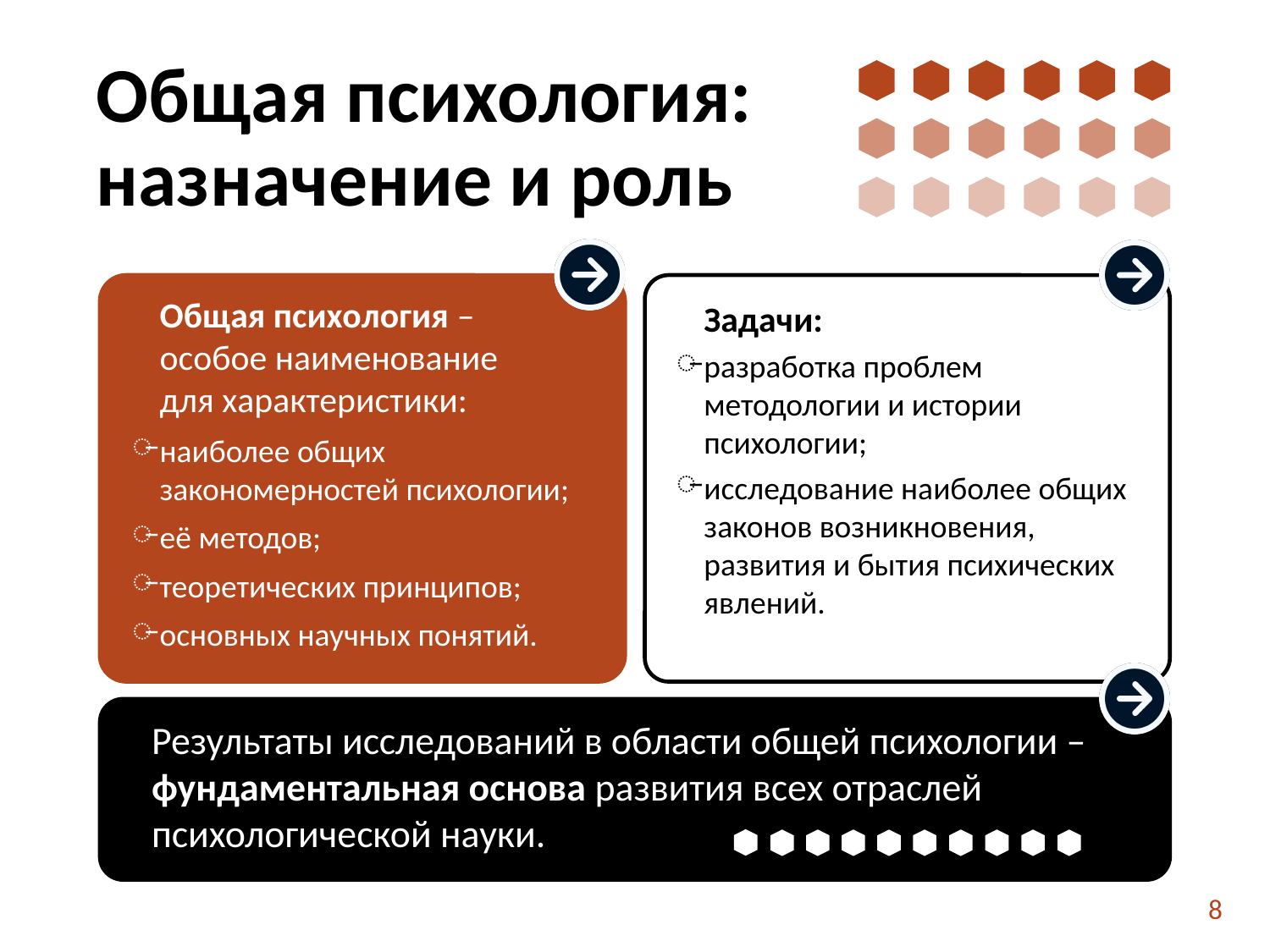

# Общая психология: назначение и роль

Задачи:
разработка проблем методологии и истории психологии;
исследование наиболее общих законов возникновения, развития и бытия психических явлений.
Общая психология –
особое наименование
для характеристики:
наиболее общих закономерностей психологии;
её методов;
теоретических принципов;
основных научных понятий.

Результаты исследований в области общей психологии – фундаментальная основа развития всех отраслей психологической науки.

8